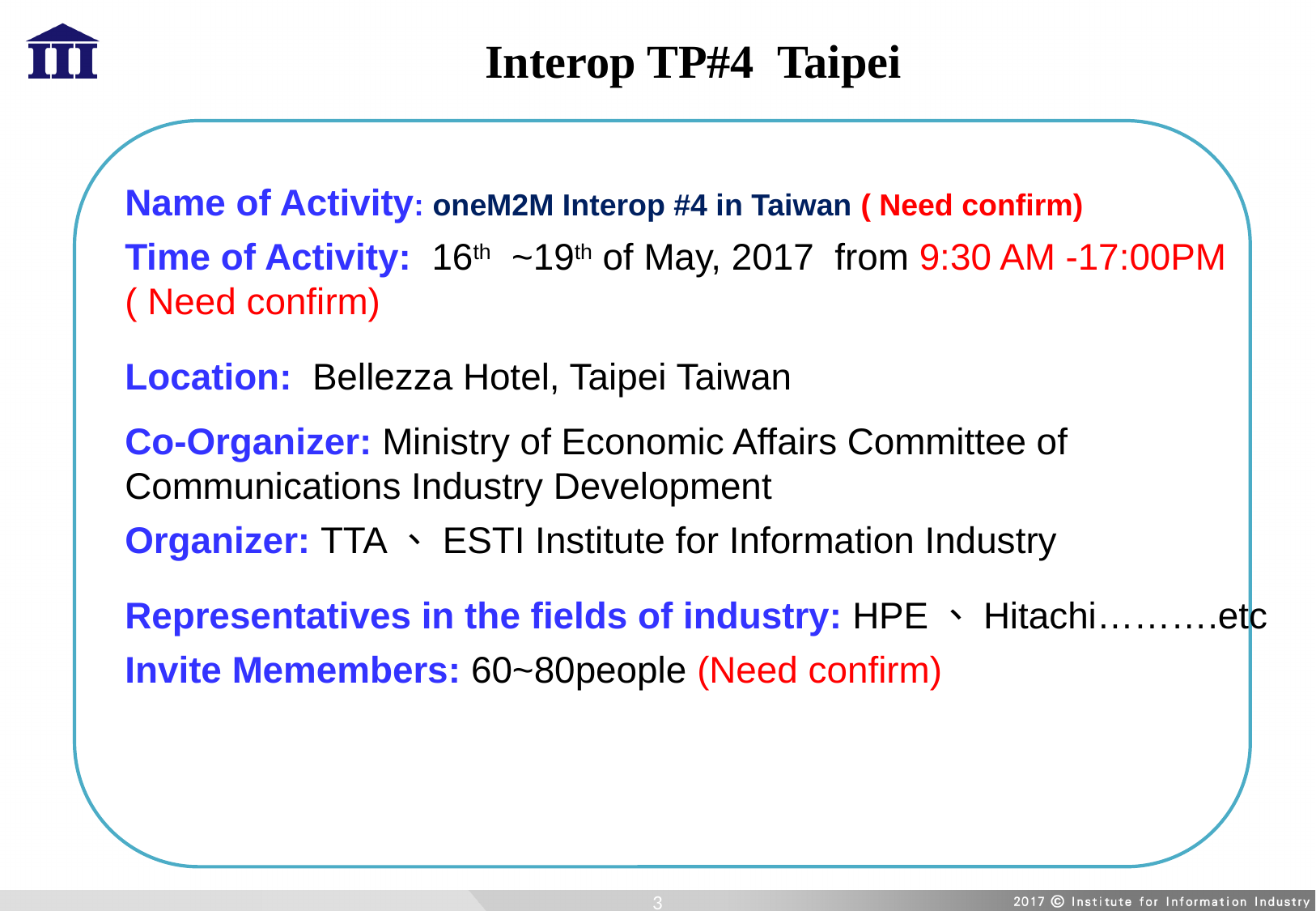

Interop TP#4  Taipei

Name of Activity: oneM2M Interop #4 in Taiwan ( Need confirm)
Time of Activity:  16th  ~19th of May, 2017  from 9:30 AM -17:00PM ( Need confirm)
Location:  Bellezza Hotel, Taipei Taiwan
Co-Organizer: Ministry of Economic Affairs Committee of  Communications Industry Development
Organizer: TTA、ESTI Institute for Information Industry
Representatives in the fields of industry: HPE、Hitachi……….etc
Invite Memembers: 60~80people (Need confirm)
3
3